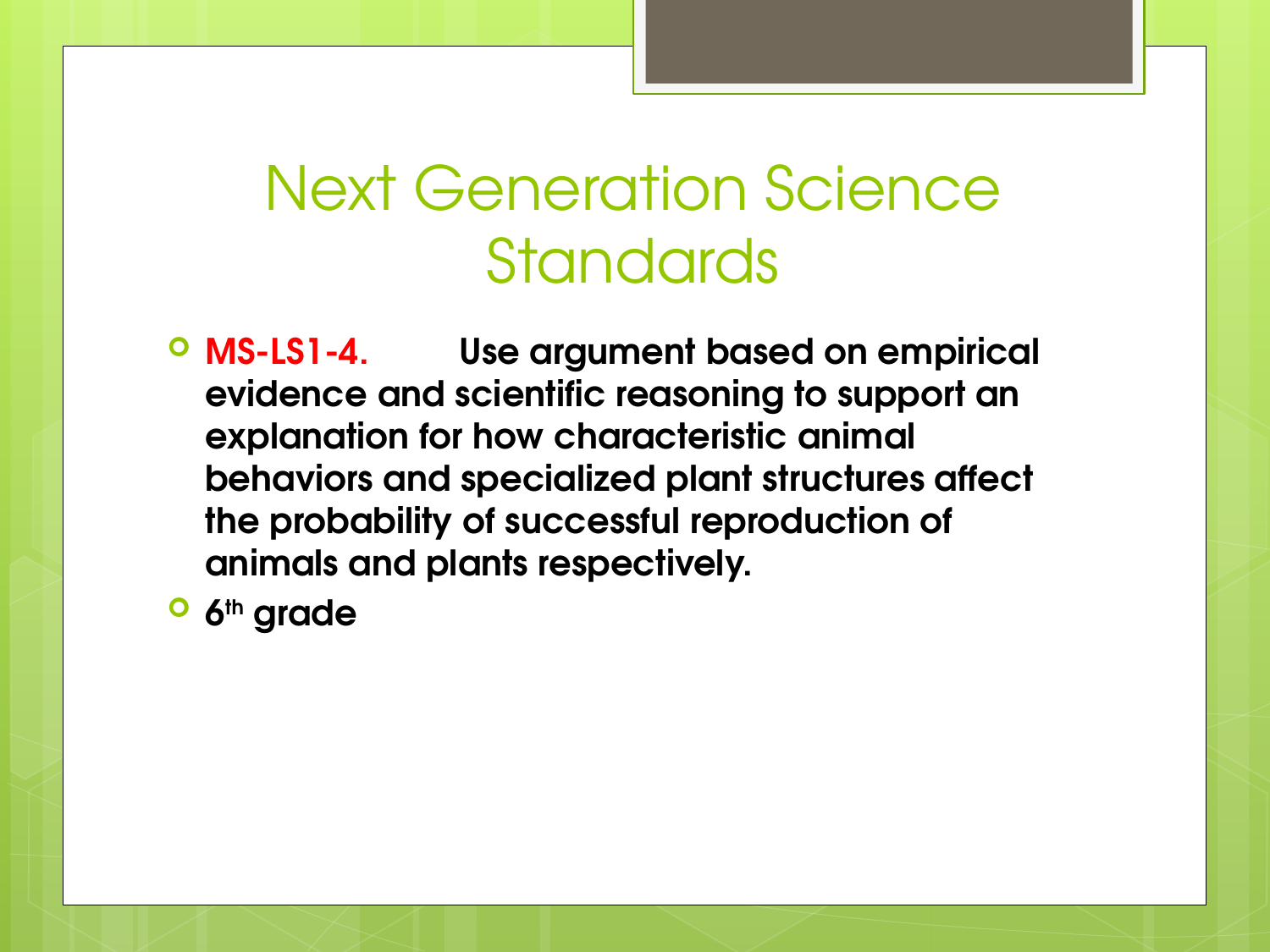

# Next Generation Science Standards
MS-LS1-4.	Use argument based on empirical evidence and scientific reasoning to support an explanation for how characteristic animal behaviors and specialized plant structures affect the probability of successful reproduction of animals and plants respectively.
6th grade